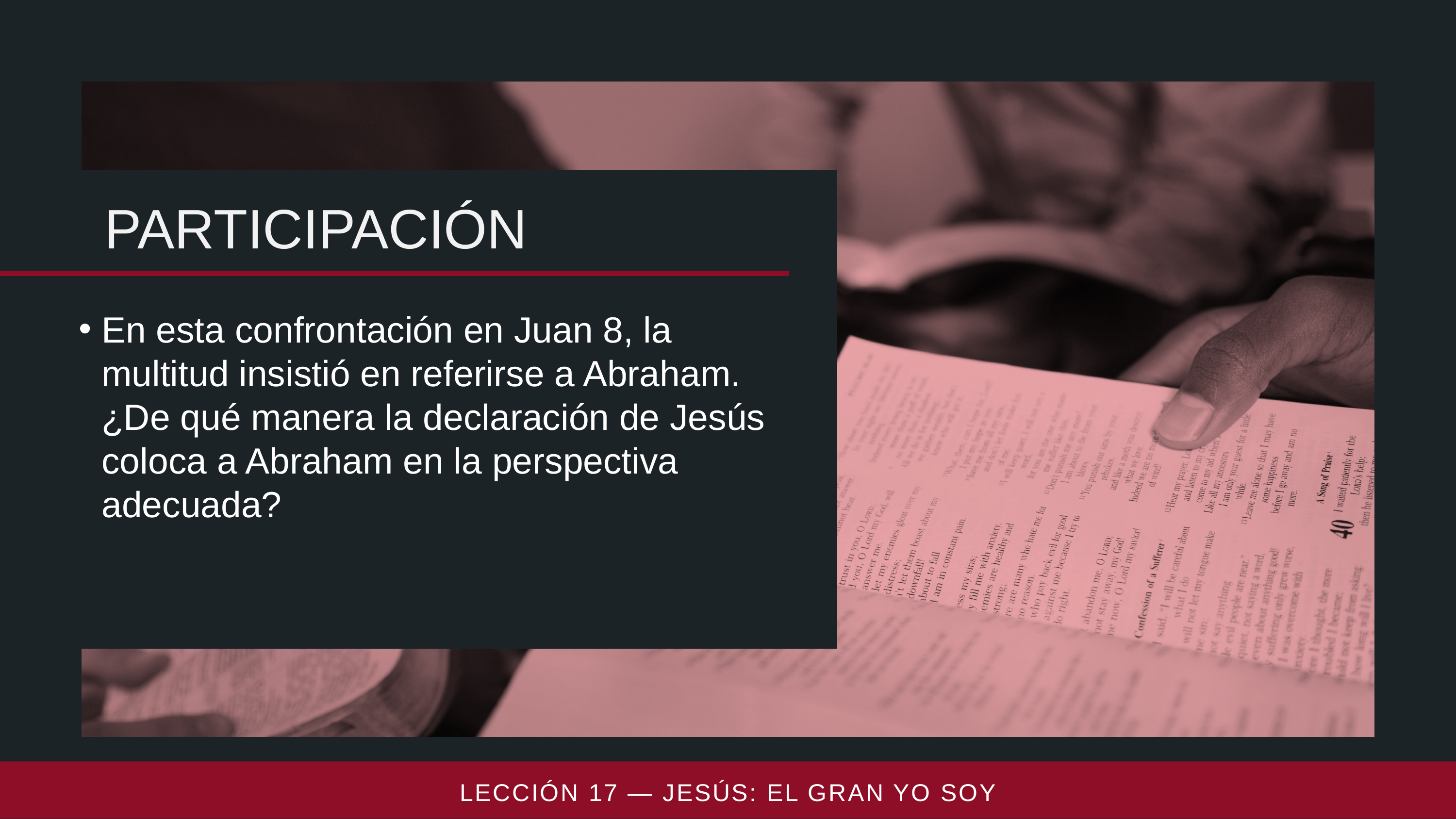

En esta confrontación en Juan 8, la multitud insistió en referirse a Abraham. ¿De qué manera la declaración de Jesús coloca a Abraham en la perspectiva adecuada?